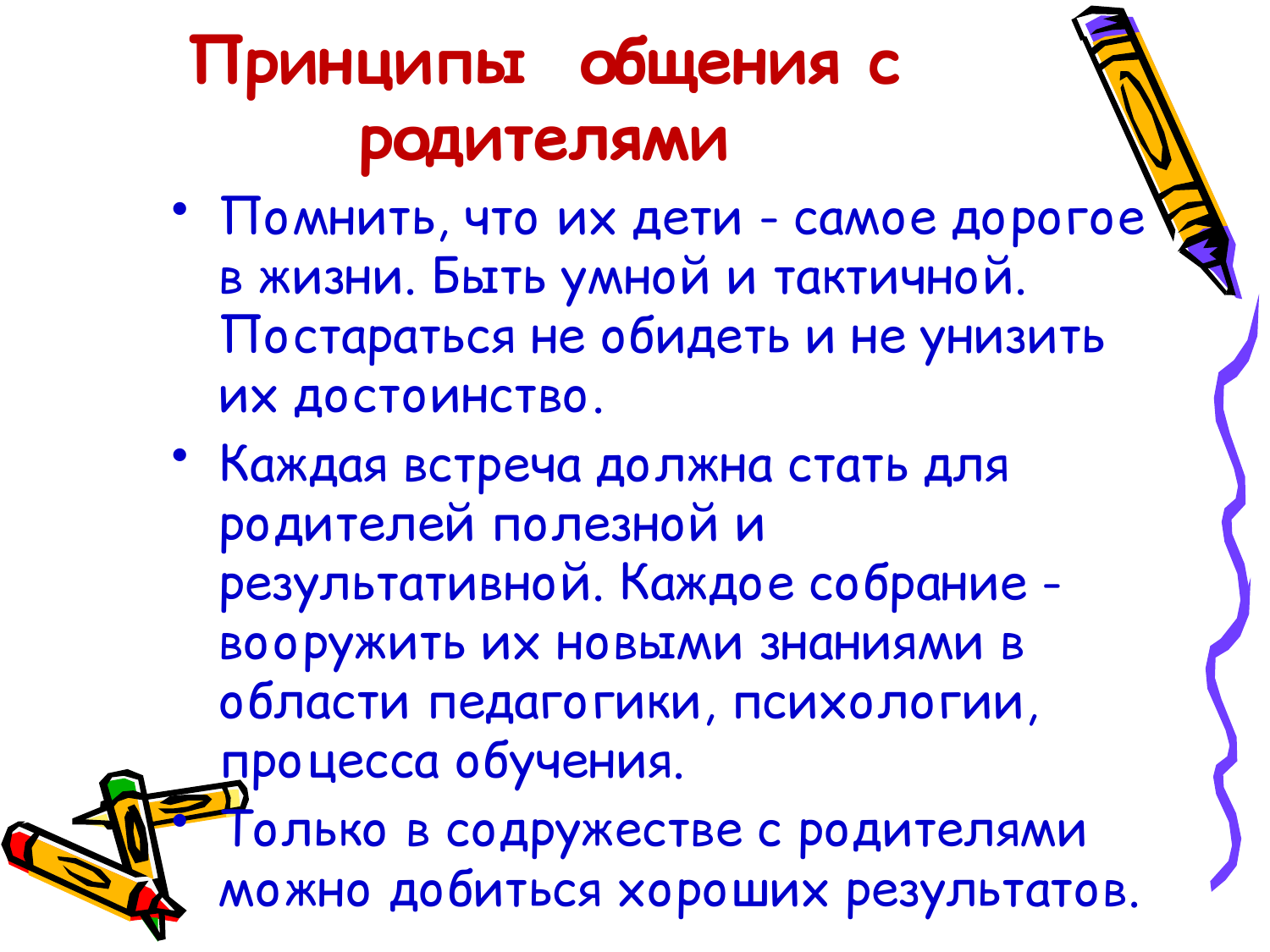

# Принципы  общения с родителями
Помнить, что их дети - самое дорогое в жизни. Быть умной и тактичной. Постараться не обидеть и не унизить их достоинство.
Каждая встреча должна стать для родителей полезной и результативной. Каждое собрание - вооружить их новыми знаниями в области педагогики, психологии, процесса обучения.
Только в содружестве с родителями можно добиться хороших результатов.